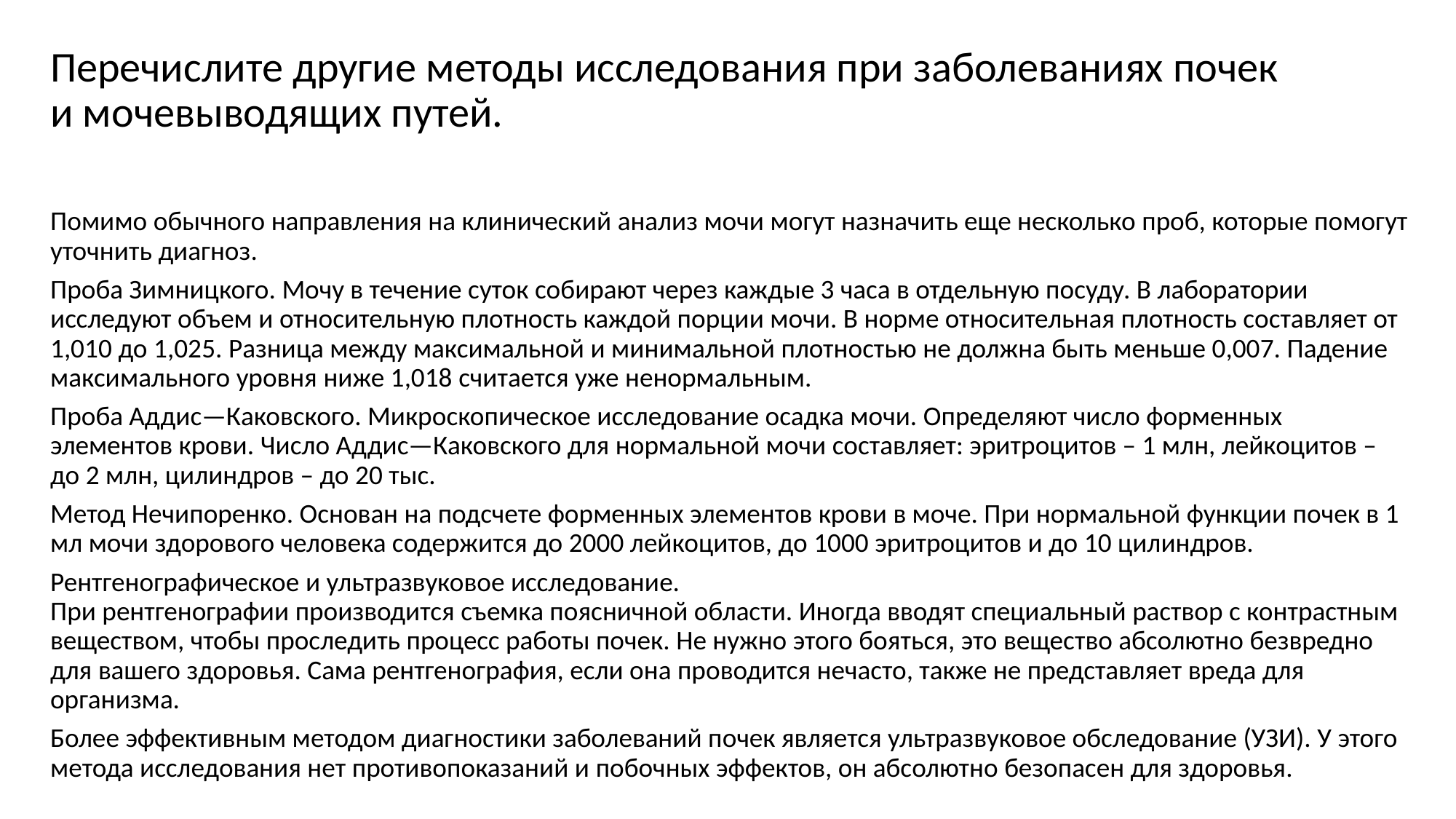

# Перечислите другие методы исследования при заболеваниях почек и мочевыводящих путей.
Помимо обычного направления на клинический анализ мочи могут назначить еще несколько проб, которые помогут уточнить диагноз.
Проба Зимницкого. Мочу в течение суток собирают через каждые 3 часа в отдельную посуду. В лаборатории исследуют объем и относительную плотность каждой порции мочи. В норме относительная плотность составляет от 1,010 до 1,025. Разница между максимальной и минимальной плотностью не должна быть меньше 0,007. Падение максимального уровня ниже 1,018 считается уже ненормальным.
Проба Аддис—Каковского. Микроскопическое исследование осадка мочи. Определяют число форменных элементов крови. Число Аддис—Каковского для нормальной мочи составляет: эритроцитов – 1 млн, лейкоцитов – до 2 млн, цилиндров – до 20 тыс.
Метод Нечипоренко. Основан на подсчете форменных элементов крови в моче. При нормальной функции почек в 1 мл мочи здорового человека содержится до 2000 лейкоцитов, до 1000 эритроцитов и до 10 цилиндров.
Рентгенографическое и ультразвуковое исследование.
При рентгенографии производится съемка поясничной области. Иногда вводят специальный раствор с контрастным веществом, чтобы проследить процесс работы почек. Не нужно этого бояться, это вещество абсолютно безвредно для вашего здоровья. Сама рентгенография, если она проводится нечасто, также не представляет вреда для организма.
Более эффективным методом диагностики заболеваний почек является ультразвуковое обследование (УЗИ). У этого метода исследования нет противопоказаний и побочных эффектов, он абсолютно безопасен для здоровья.